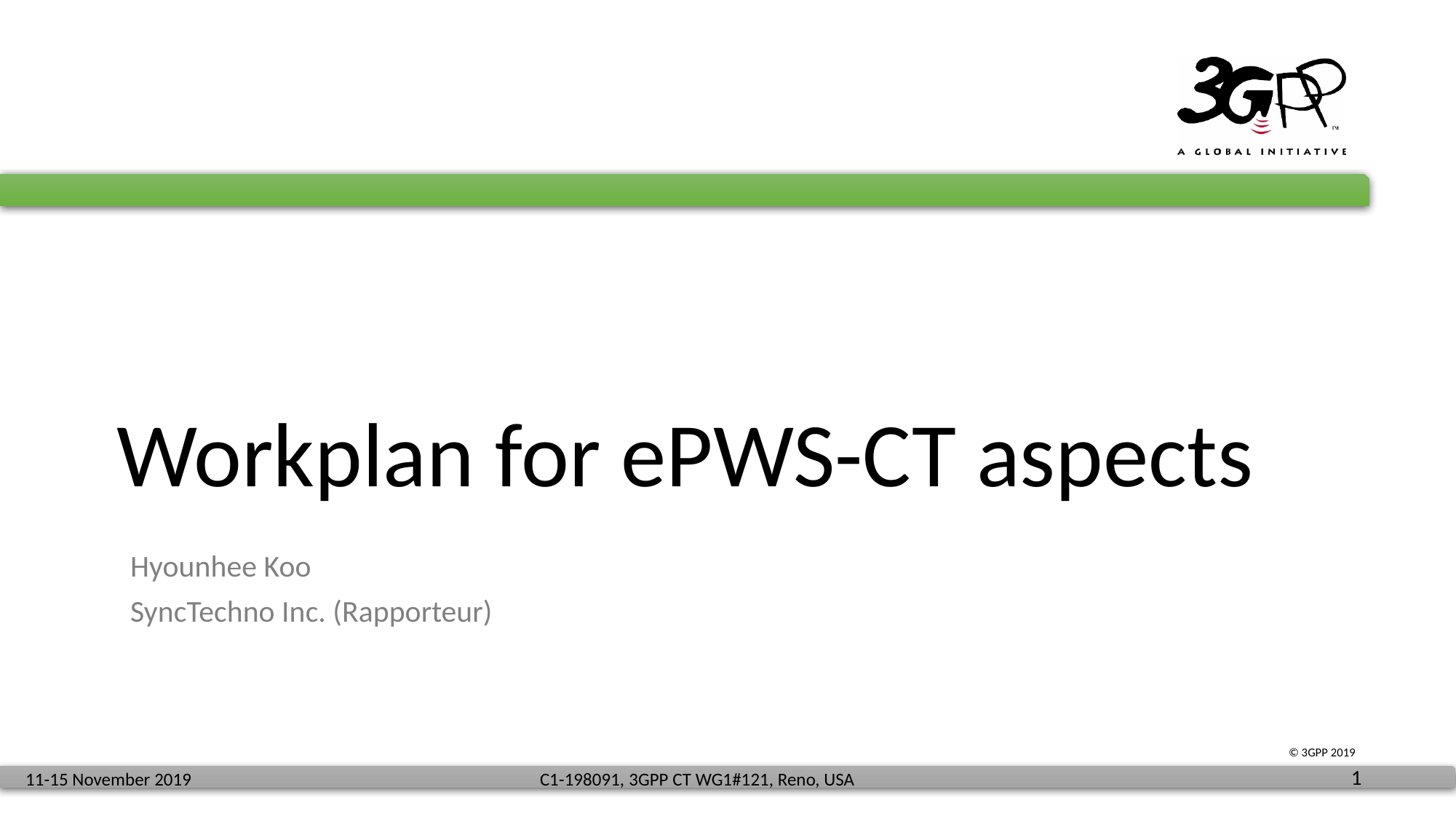

# Workplan for ePWS-CT aspects
Hyounhee Koo
SyncTechno Inc. (Rapporteur)